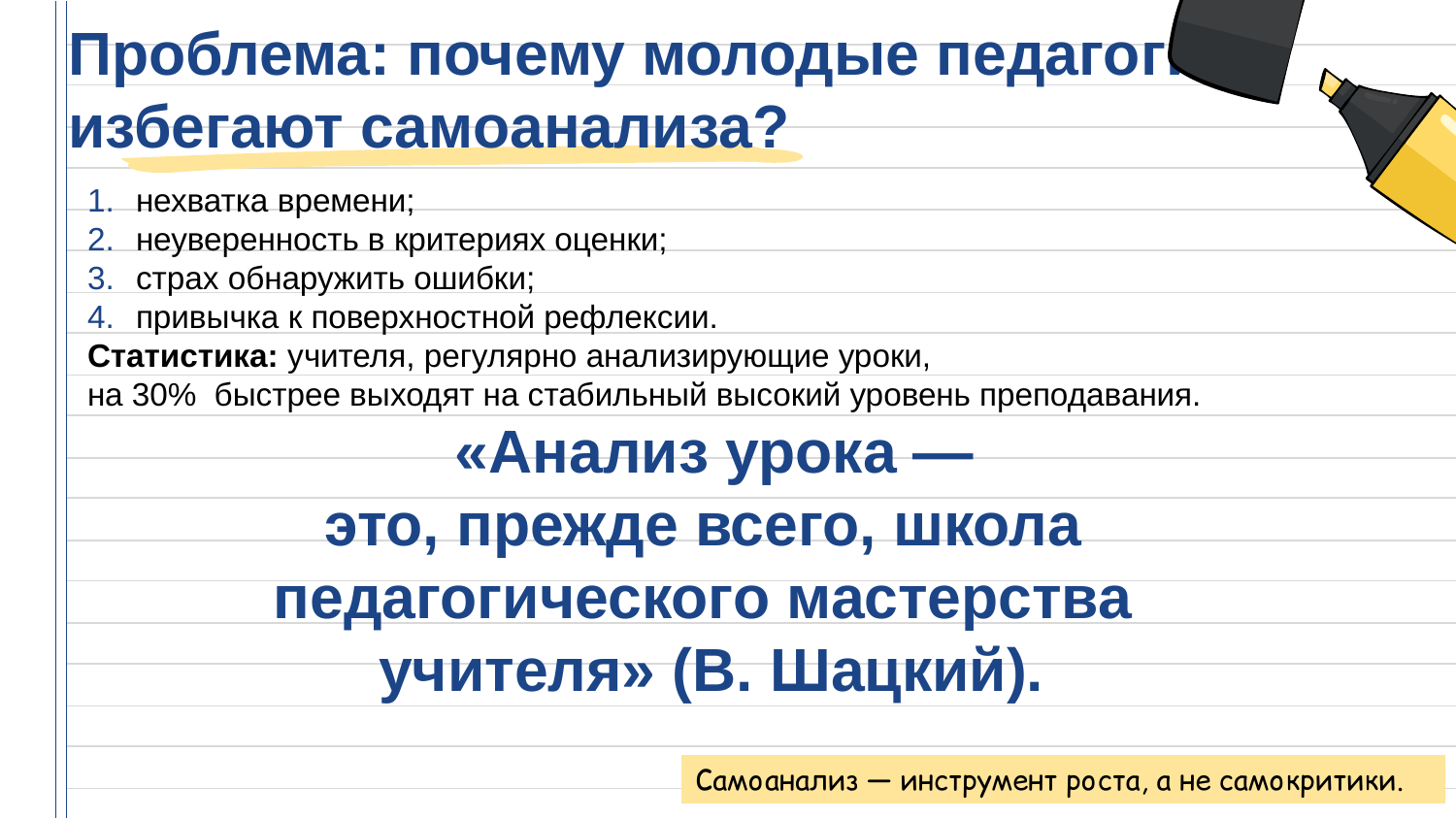

# Проблема: почему молодые педагоги избегают самоанализа?

нехватка времени;
неуверенность в критериях оценки;
страх обнаружить ошибки;
привычка к поверхностной рефлексии.
Статистика: учителя, регулярно анализирующие уроки,
на 30%  быстрее выходят на стабильный высокий уровень преподавания.
 «Анализ урока —это, прежде всего, школа
педагогического мастерства
учителя» (В. Шацкий).
Самоанализ — инструмент роста, а не самокритики.